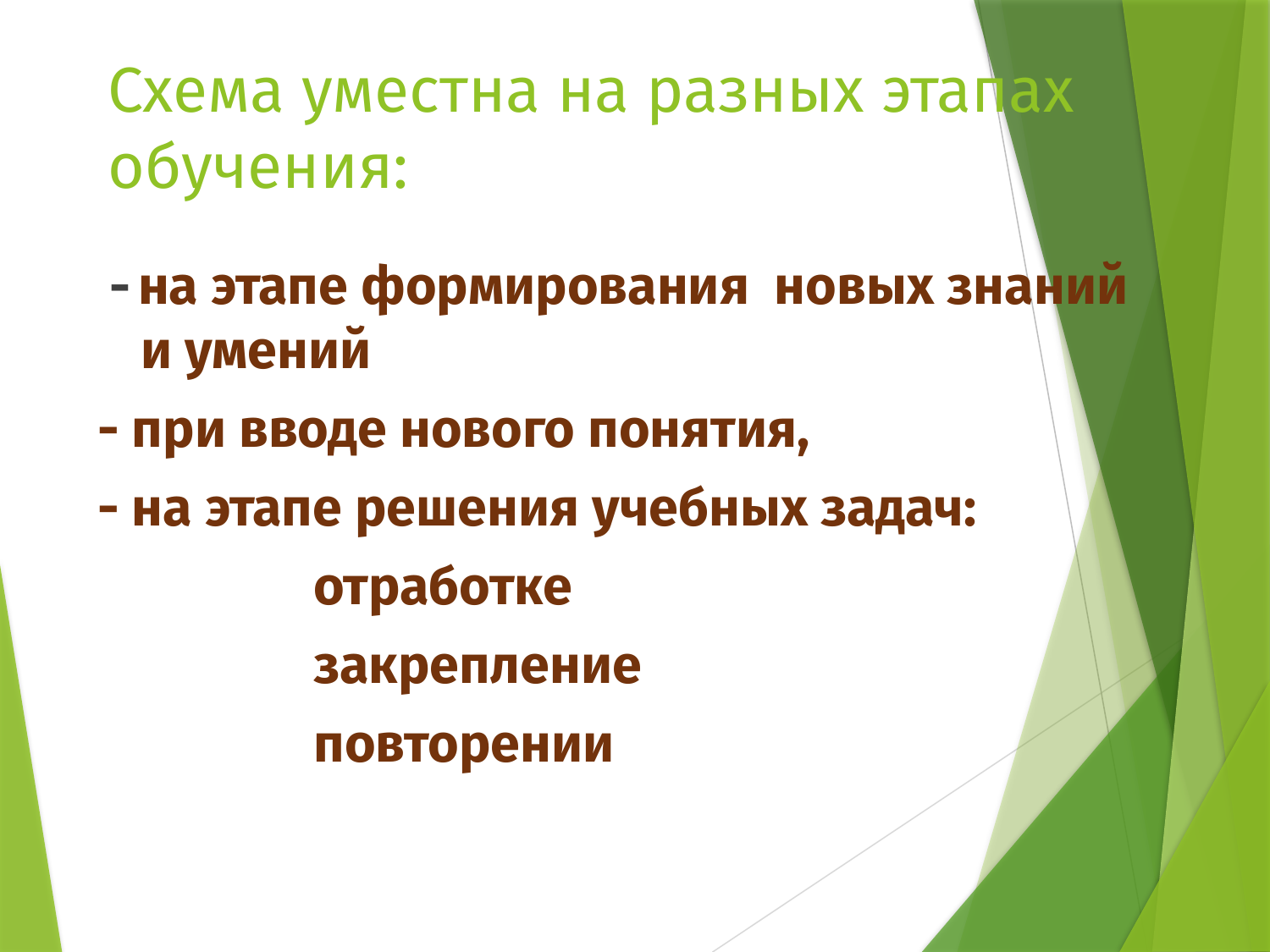

# Схема уместна на разных этапах обучения:
 - на этапе формирования  новых знаний и умений
- при вводе нового понятия,
- на этапе решения учебных задач:
                 отработке
                 закрепление
                 повторении